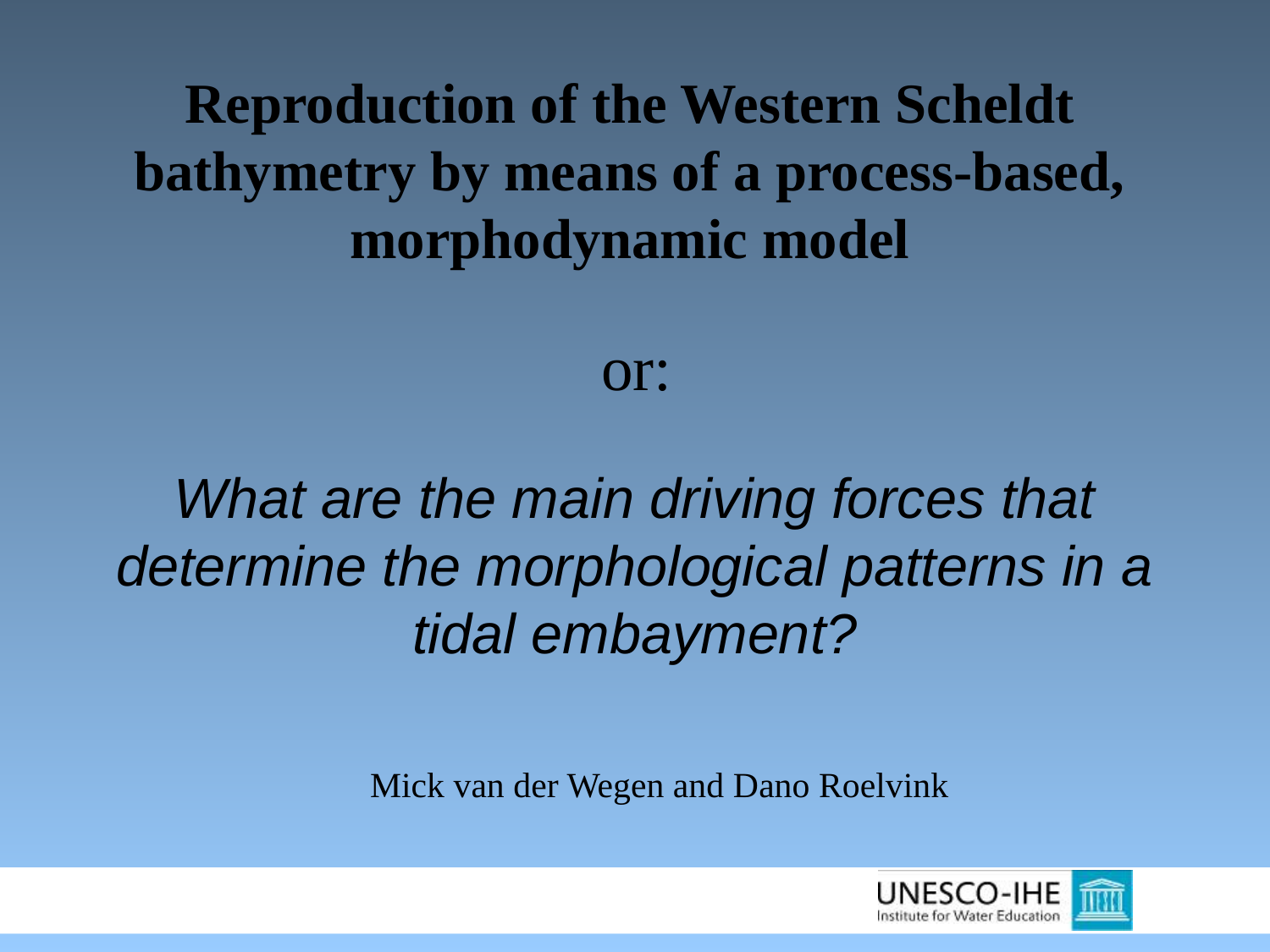

# Reproduction of the Western Scheldt bathymetry by means of a process-based, morphodynamic model
or:
What are the main driving forces that determine the morphological patterns in a tidal embayment?
Mick van der Wegen and Dano Roelvink